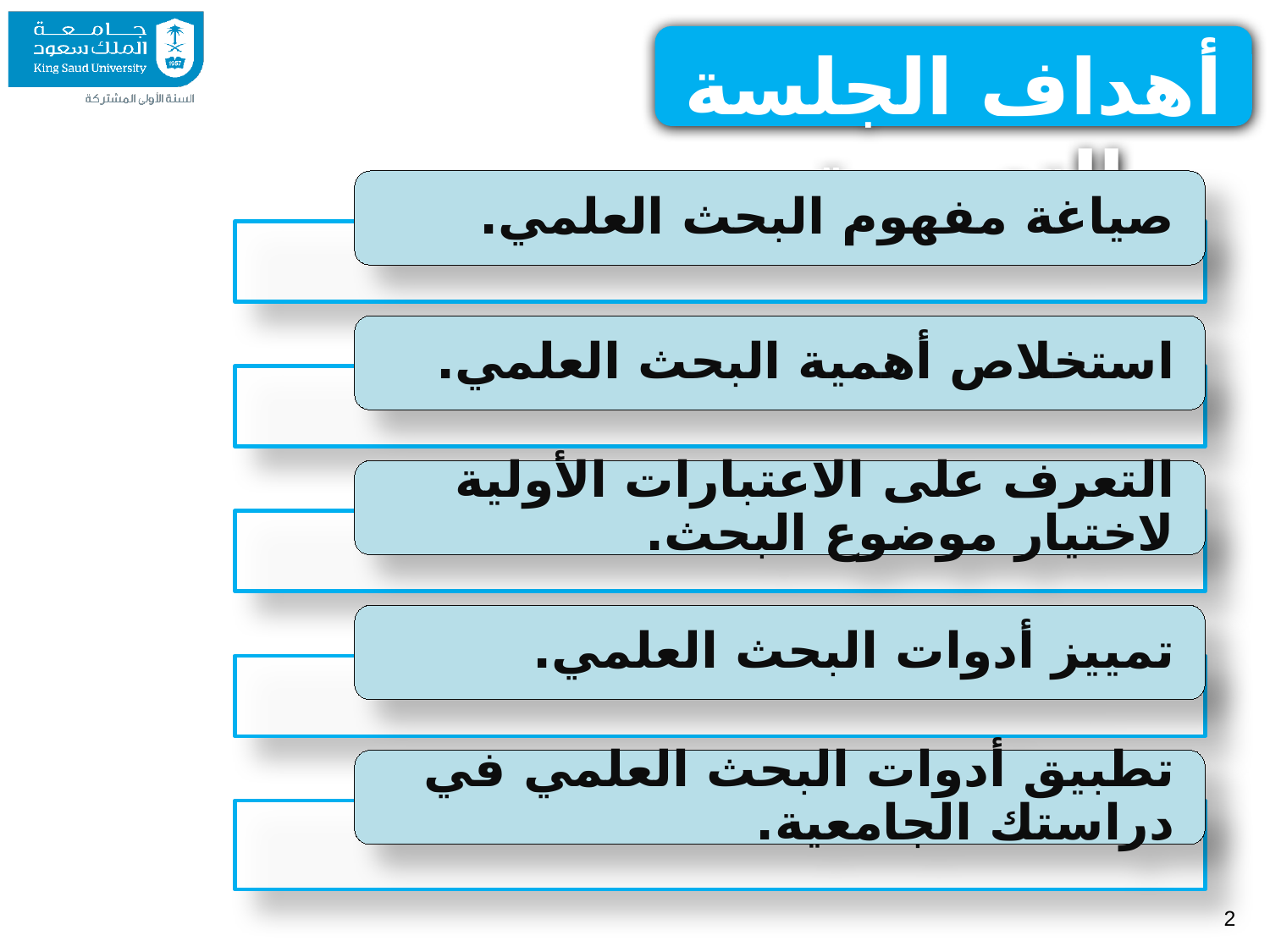

أهداف الجلسة التدريبية

صياغة مفهوم البحث العلمي.
استخلاص أهمية البحث العلمي.
التعرف على الاعتبارات الأولية لاختيار موضوع البحث.
تمييز أدوات البحث العلمي.
تطبيق أدوات البحث العلمي في دراستك الجامعية.

2